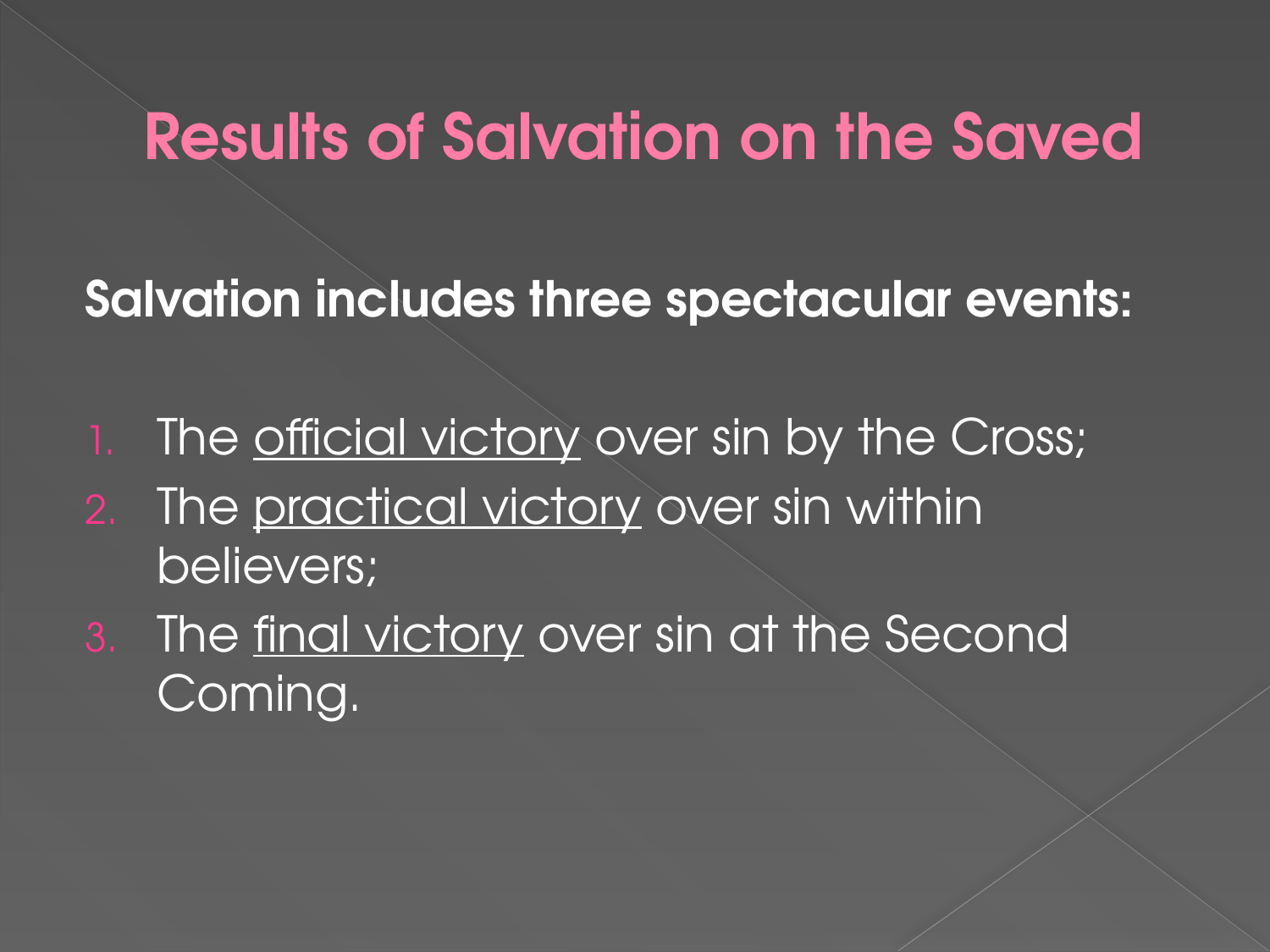

# Results of Salvation on the Saved
Salvation includes three spectacular events:

The official victory over sin by the Cross;
The practical victory over sin within believers;
The final victory over sin at the Second Coming.